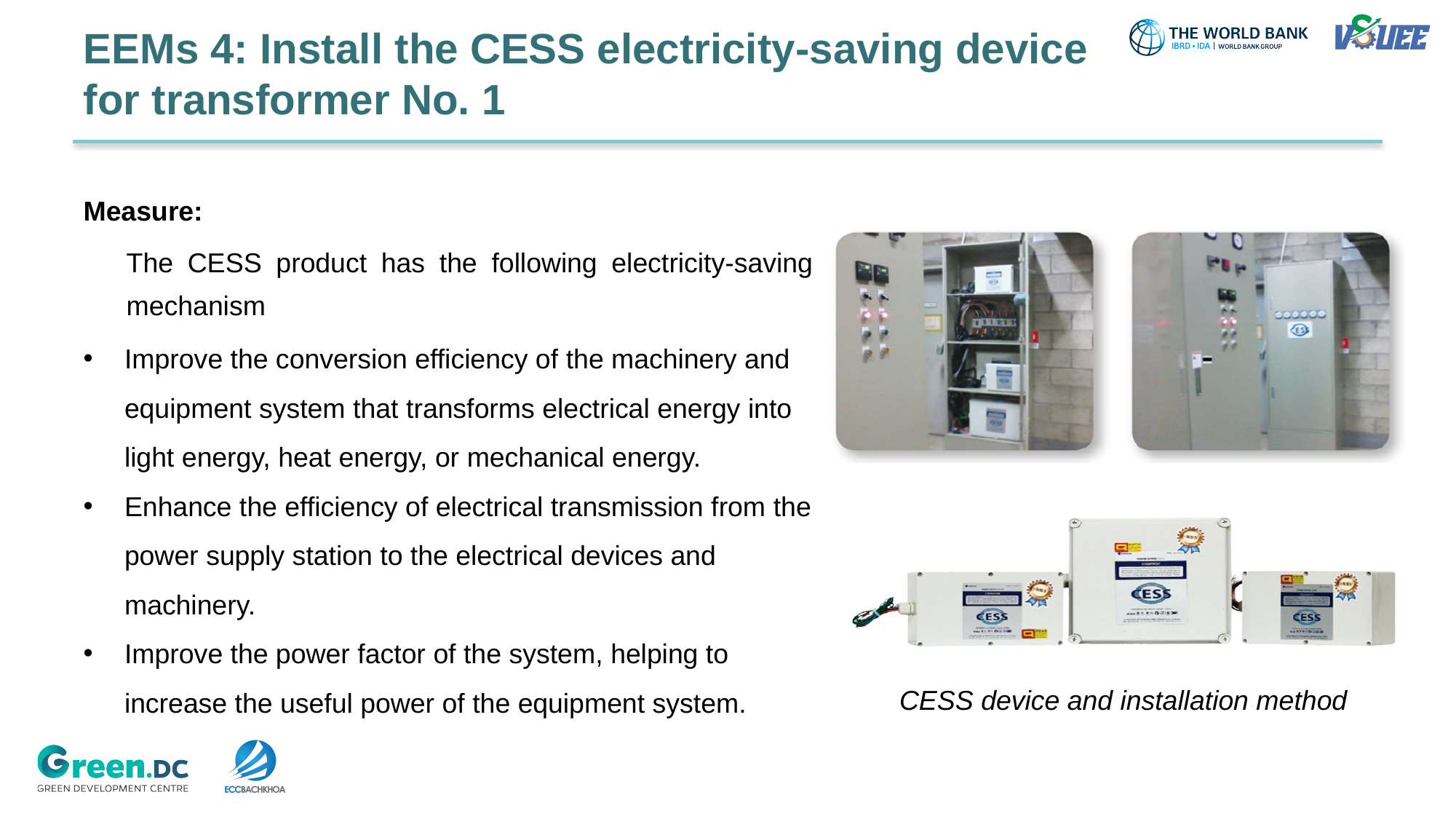

# EEMs 4: Install the CESS electricity-saving device for transformer No. 1
Measure:
The CESS product has the following electricity-saving mechanism
Improve the conversion efficiency of the machinery and equipment system that transforms electrical energy into light energy, heat energy, or mechanical energy.
Enhance the efficiency of electrical transmission from the power supply station to the electrical devices and machinery.
Improve the power factor of the system, helping to increase the useful power of the equipment system.

CESS device and installation method